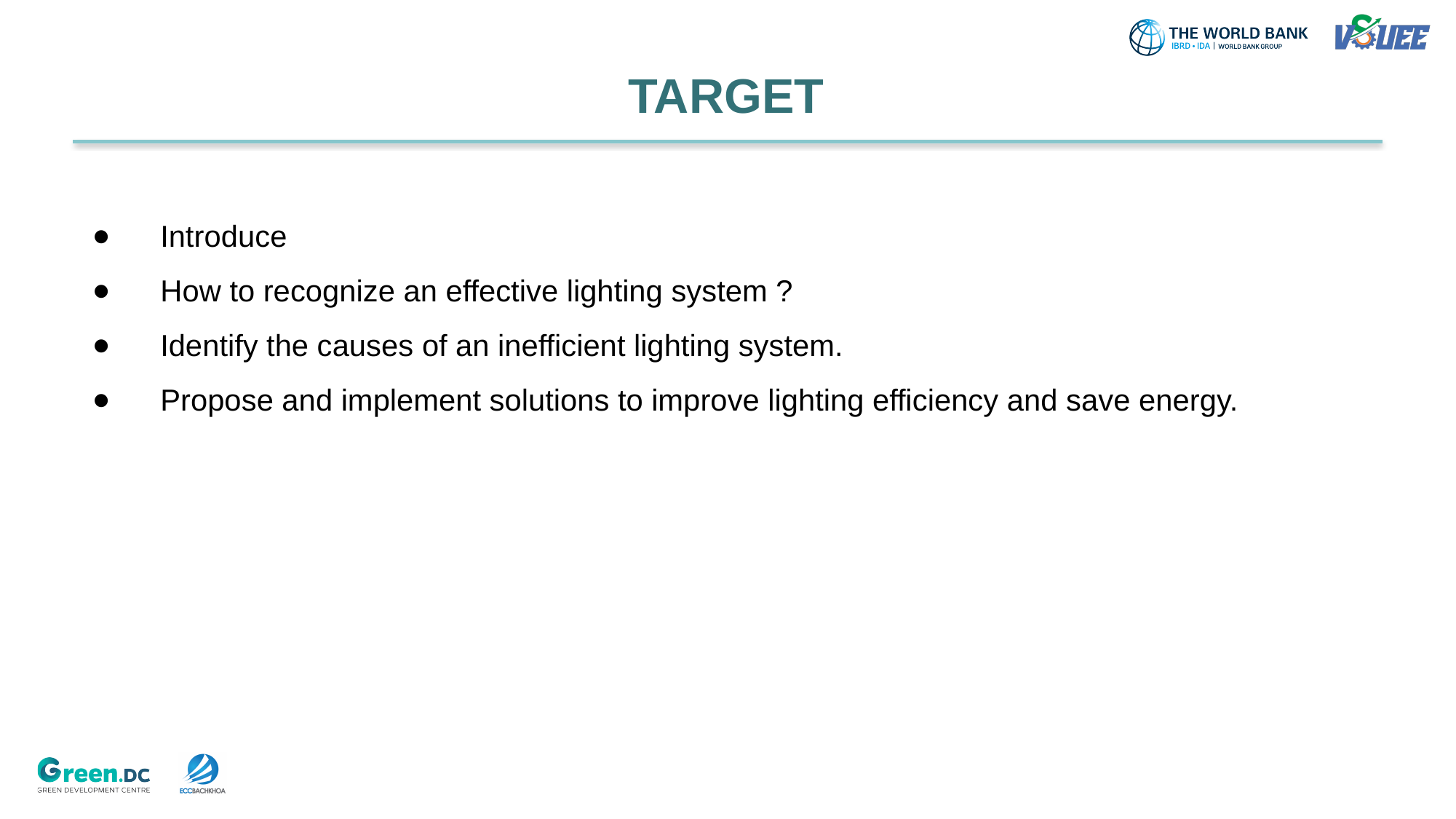

# TARGET
Introduce
How to recognize an effective lighting system ?
Identify the causes of an inefficient lighting system.
Propose and implement solutions to improve lighting efficiency and save energy.